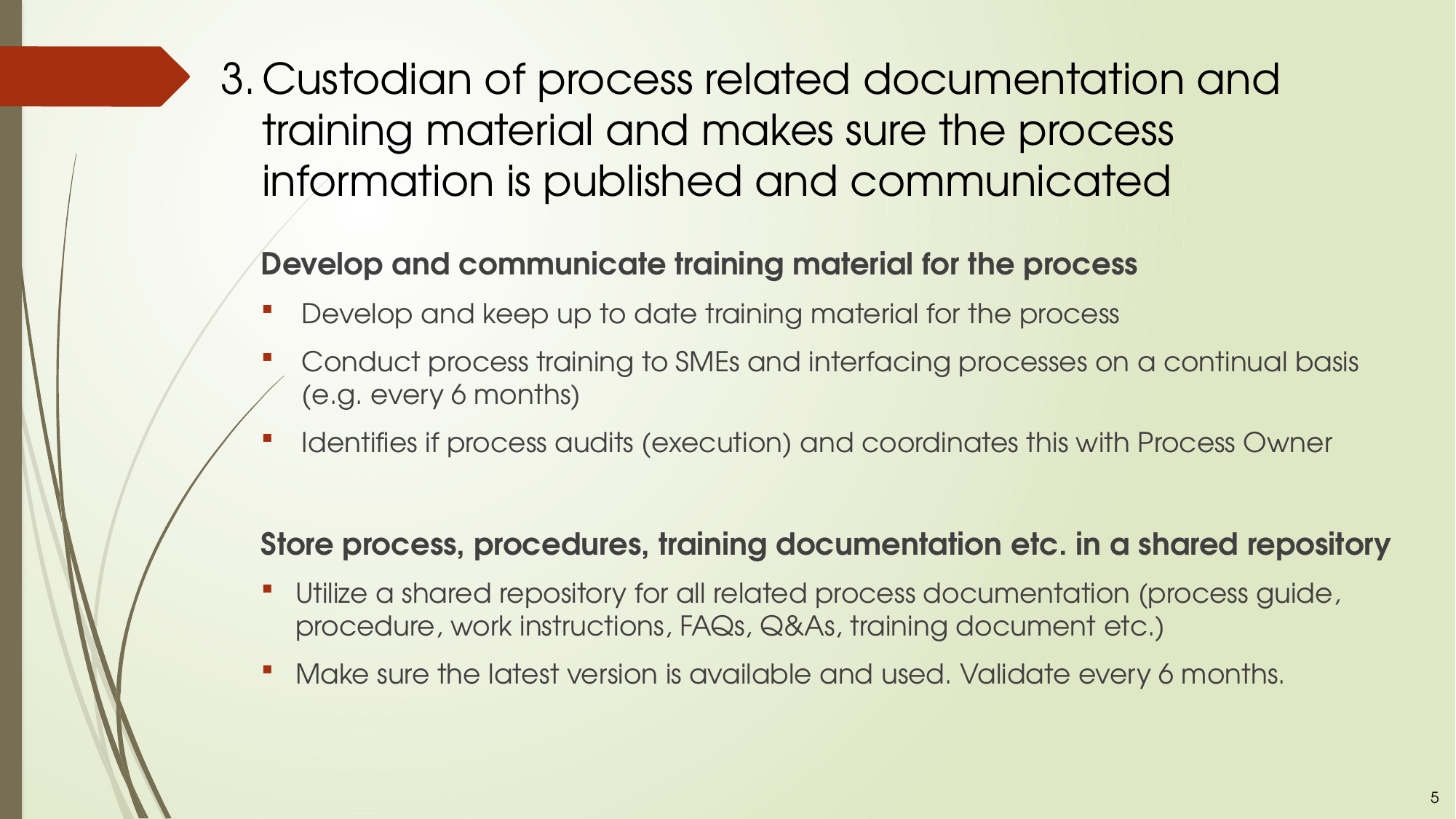

# Custodian of process related documentation and training material and makes sure the process information is published and communicated
Develop and communicate training material for the process
Develop and keep up to date training material for the process
Conduct process training to SMEs and interfacing processes on a continual basis (e.g. every 6 months)
Identifies if process audits (execution) and coordinates this with Process Owner

Store process, procedures, training documentation etc. in a shared repository
Utilize a shared repository for all related process documentation (process guide, procedure, work instructions, FAQs, Q&As, training document etc.)
Make sure the latest version is available and used. Validate every 6 months.
5